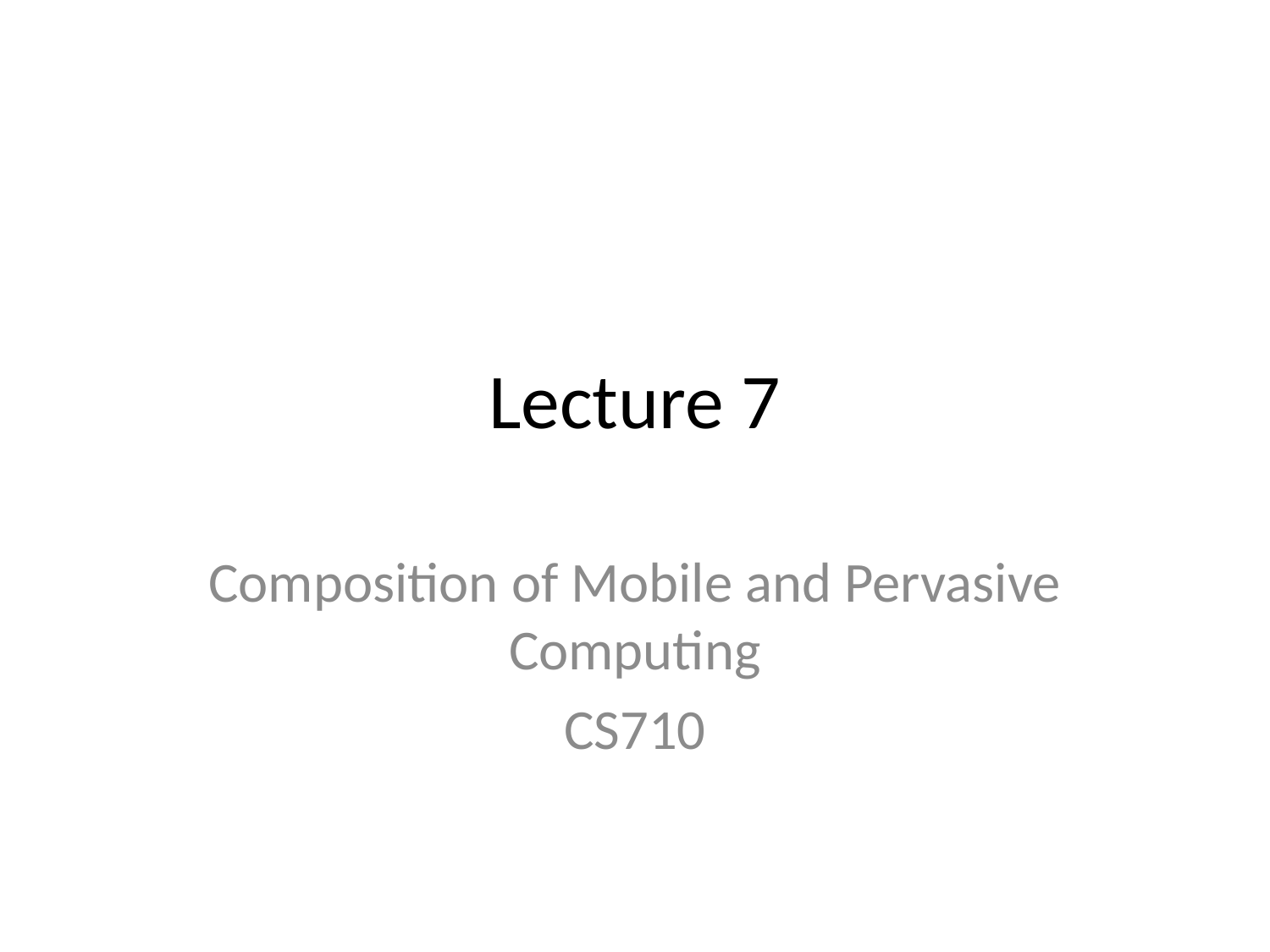

# Lecture 7
Composition of Mobile and Pervasive Computing
CS710